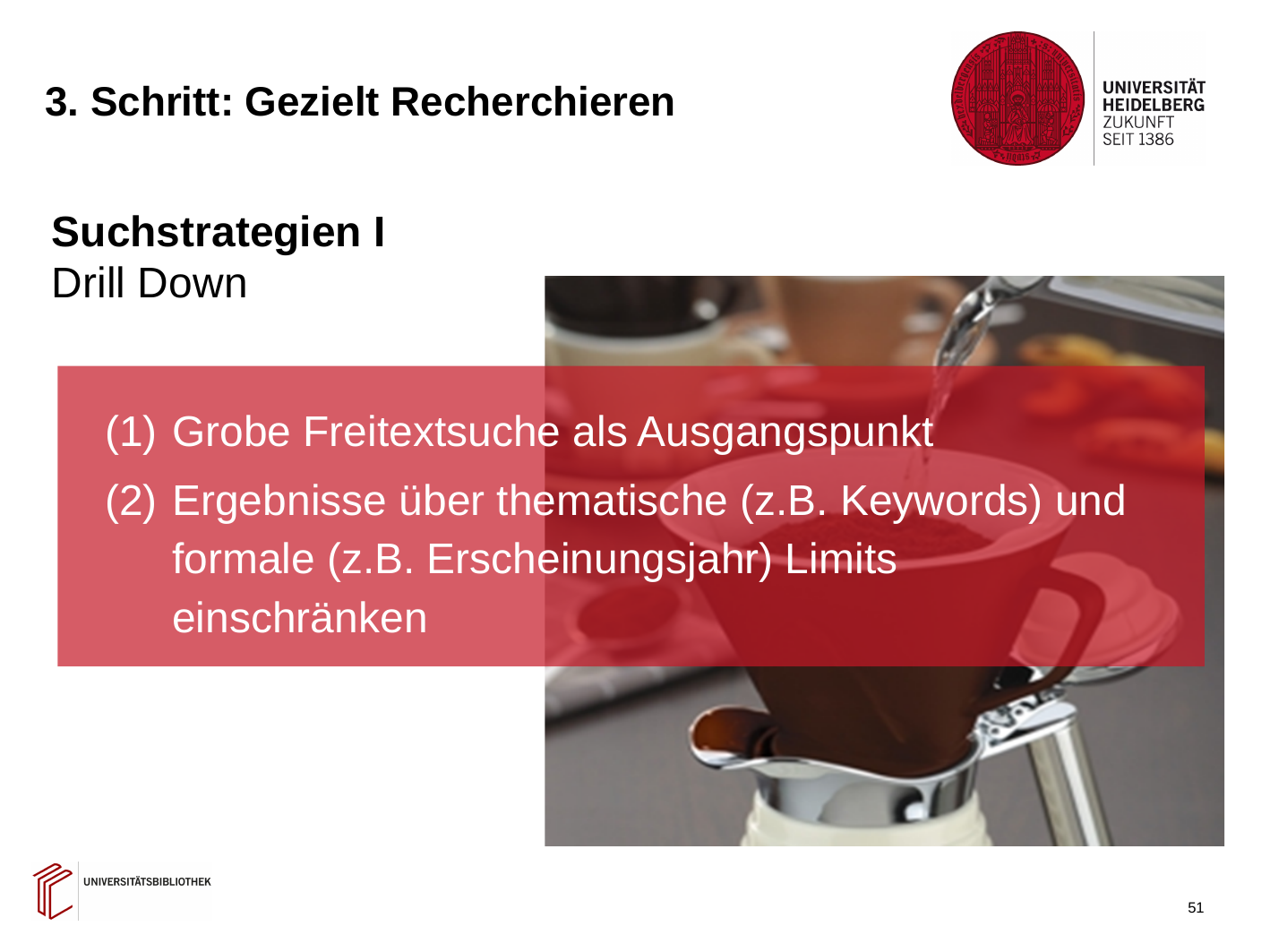

3. Schritt: Gezielt Recherchieren
Suchstrategien I
Drill Down

Grobe Freitextsuche als Ausgangspunkt
Ergebnisse über thematische (z.B. Keywords) und formale (z.B. Erscheinungsjahr) Limits einschränken

51